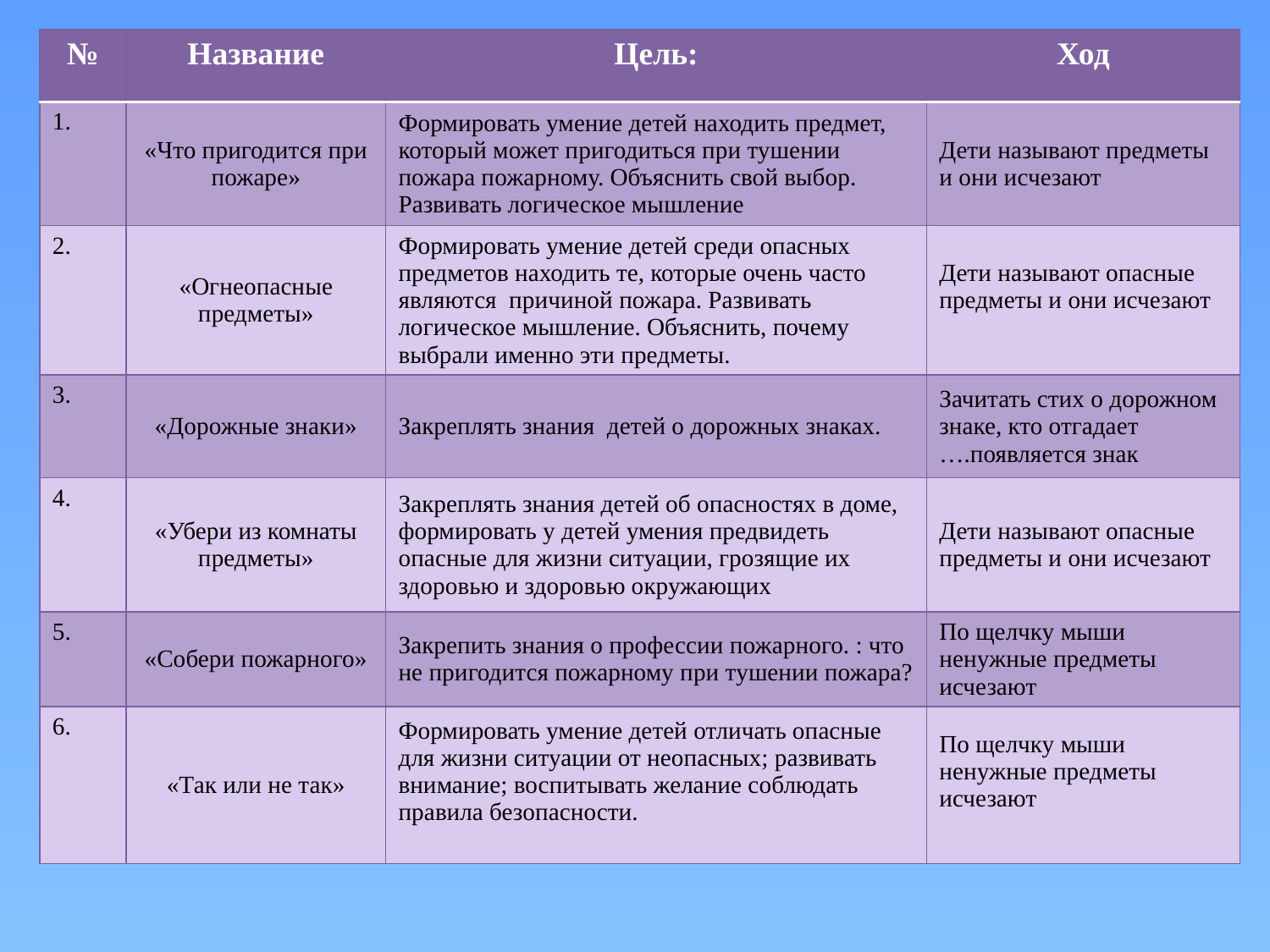

| № | Название | Цель: | Ход |
| --- | --- | --- | --- |
| 1. | «Что пригодится при пожаре» | Формировать умение детей находить предмет, который может пригодиться при тушении пожара пожарному. Объяснить свой выбор. Развивать логическое мышление | Дети называют предметы и они исчезают |
| 2. | «Огнеопасные предметы» | Формировать умение детей среди опасных предметов находить те, которые очень часто являются  причиной пожара. Развивать логическое мышление. Объяснить, почему выбрали именно эти предметы. | Дети называют опасные предметы и они исчезают |
| 3. | «Дорожные знаки» | Закреплять знания детей о дорожных знаках. | Зачитать стих о дорожном знаке, кто отгадает ….появляется знак |
| 4. | «Убери из комнаты предметы» | Закреплять знания детей об опасностях в доме, формировать у детей умения предвидеть опасные для жизни ситуации, грозящие их здоровью и здоровью окружающих | Дети называют опасные предметы и они исчезают |
| 5. | «Собери пожарного» | Закрепить знания о профессии пожарного. : что не пригодится пожарному при тушении пожара? | По щелчку мыши ненужные предметы исчезают |
| 6. | «Так или не так» | Формировать умение детей отличать опасные для жизни ситуации от неопасных; развивать внимание; воспитывать желание соблюдать правила безопасности. | По щелчку мыши ненужные предметы исчезают |